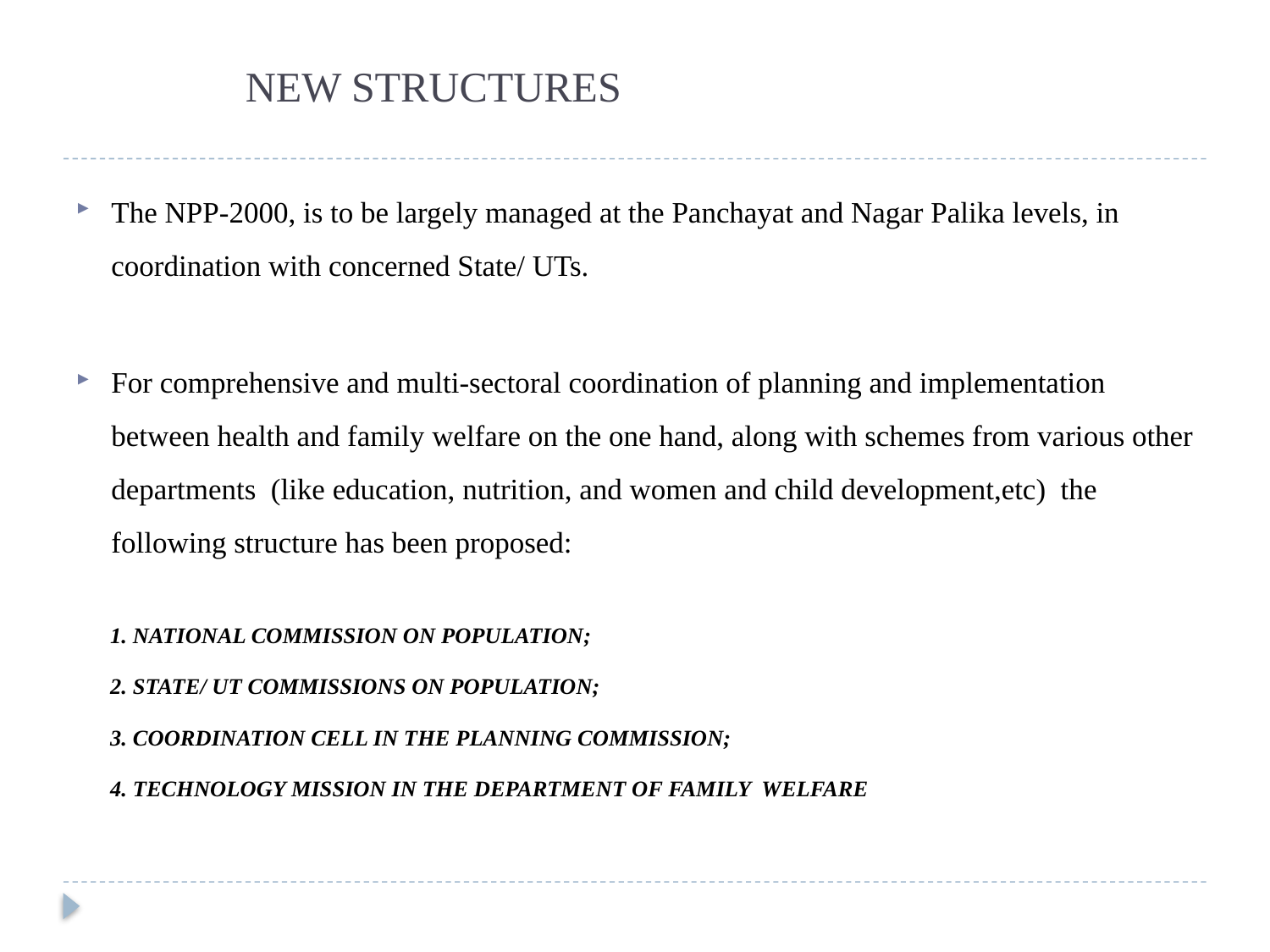

# NEW STRUCTURES
The NPP-2000, is to be largely managed at the Panchayat and Nagar Palika levels, in coordination with concerned State/ UTs.

For comprehensive and multi-sectoral coordination of planning and implementation between health and family welfare on the one hand, along with schemes from various other departments  (like education, nutrition, and women and child development,etc)  the following structure has been proposed:

      1. NATIONAL COMMISSION ON POPULATION;
      2. STATE/ UT COMMISSIONS ON POPULATION;
      3. COORDINATION CELL IN THE PLANNING COMMISSION;
      4. TECHNOLOGY MISSION IN THE DEPARTMENT OF FAMILY  WELFARE